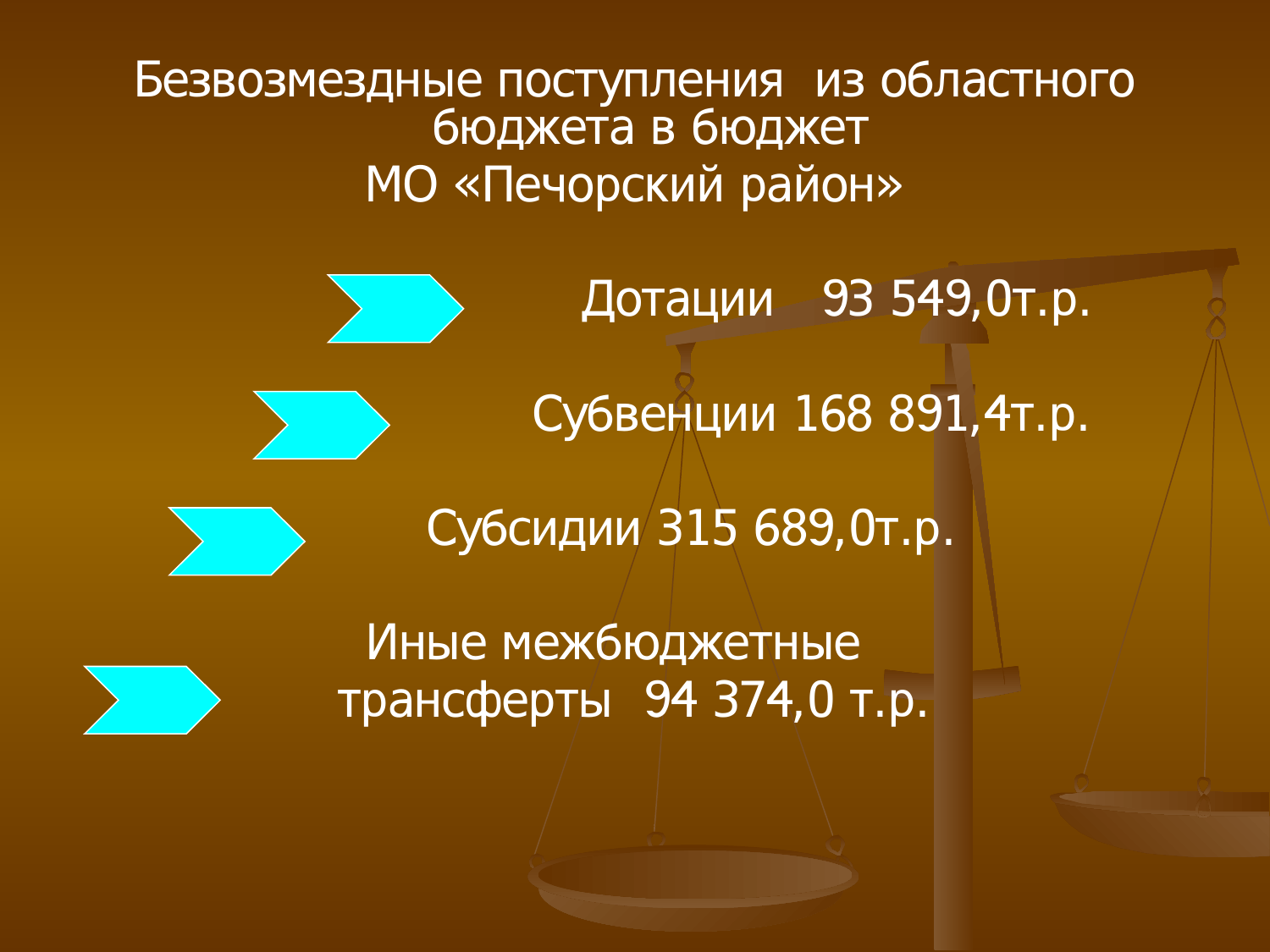

Безвозмездные поступления  из областного бюджета в бюджет
МО «Печорский район»

                              Дотации   93 549,0т.р.

                       Субвенции 168 891,4т.р.

                    Субсидии 315 689,0т.р.

                Иные межбюджетные
трансферты  94 374,0 т.р.